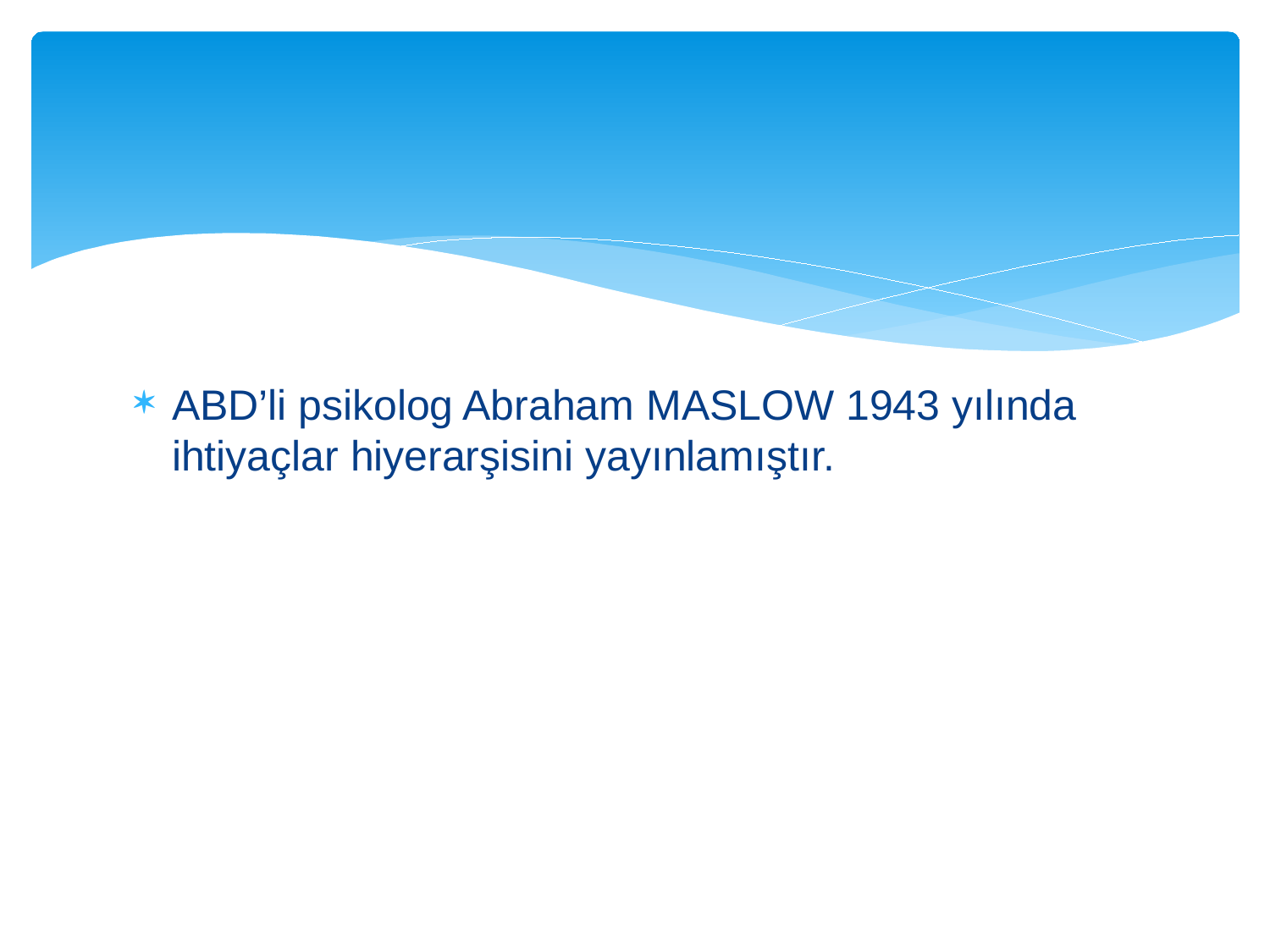

#
ABD’li psikolog Abraham MASLOW 1943 yılında ihtiyaçlar hiyerarşisini yayınlamıştır.